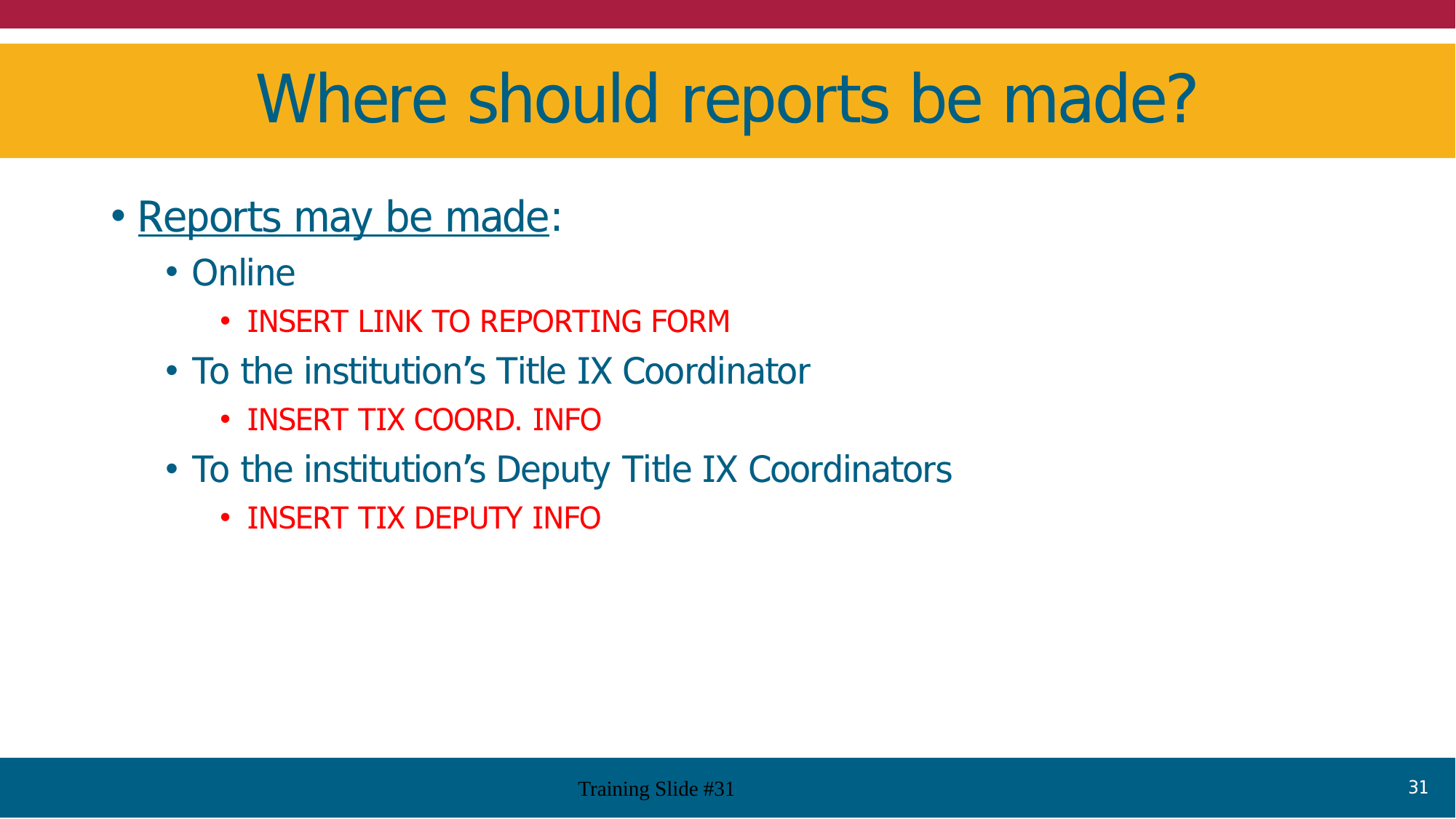

# Where should reports be made?
Reports may be made:
Online
INSERT LINK TO REPORTING FORM
To the institution’s Title IX Coordinator
INSERT TIX COORD. INFO
To the institution’s Deputy Title IX Coordinators
INSERT TIX DEPUTY INFO

31
Training Slide #31